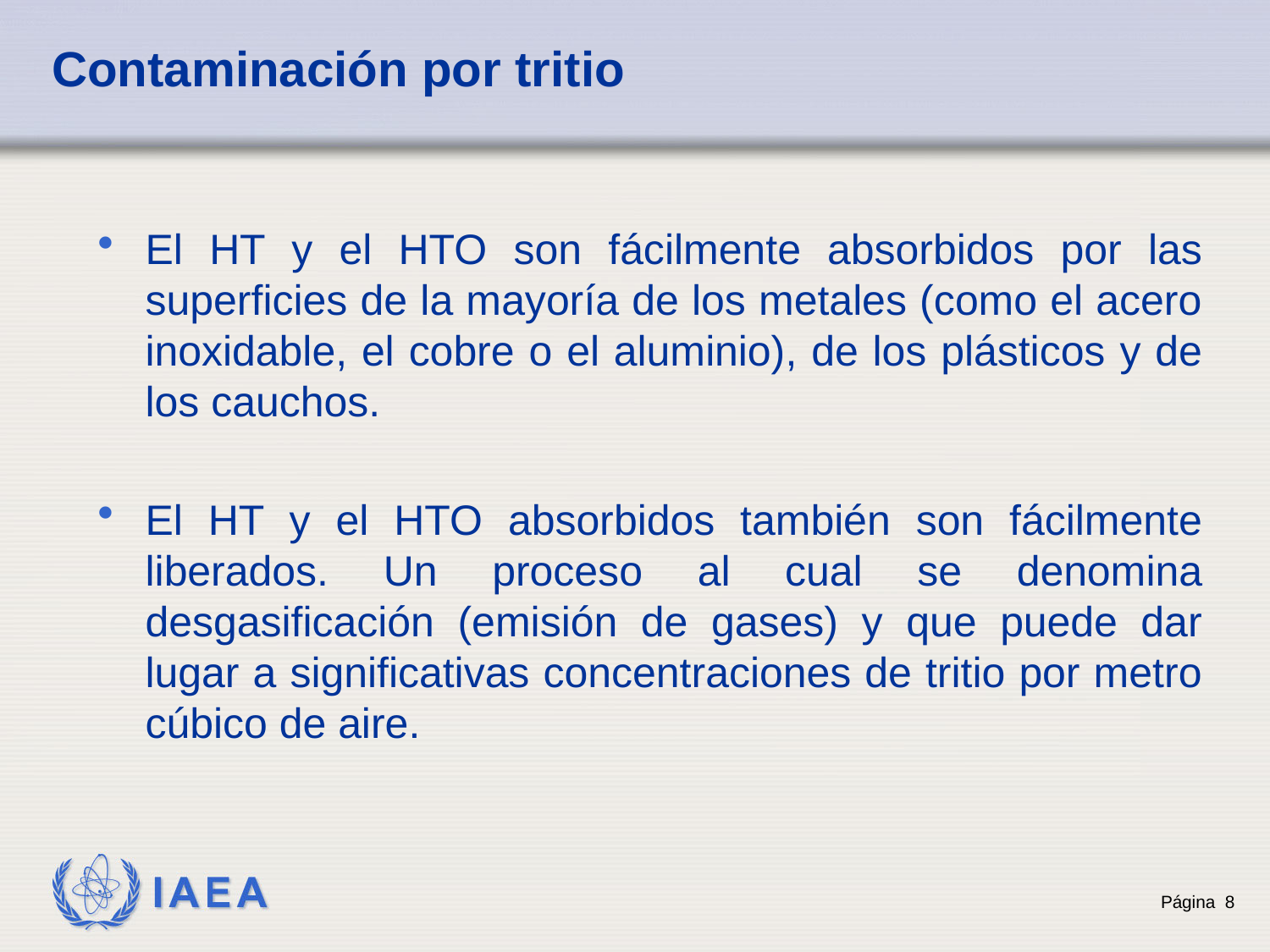

# Contaminación por tritio
El HT y el HTO son fácilmente absorbidos por las superficies de la mayoría de los metales (como el acero inoxidable, el cobre o el aluminio), de los plásticos y de los cauchos.

El HT y el HTO absorbidos también son fácilmente liberados. Un proceso al cual se denomina desgasificación (emisión de gases) y que puede dar lugar a significativas concentraciones de tritio por metro cúbico de aire.
Página  8